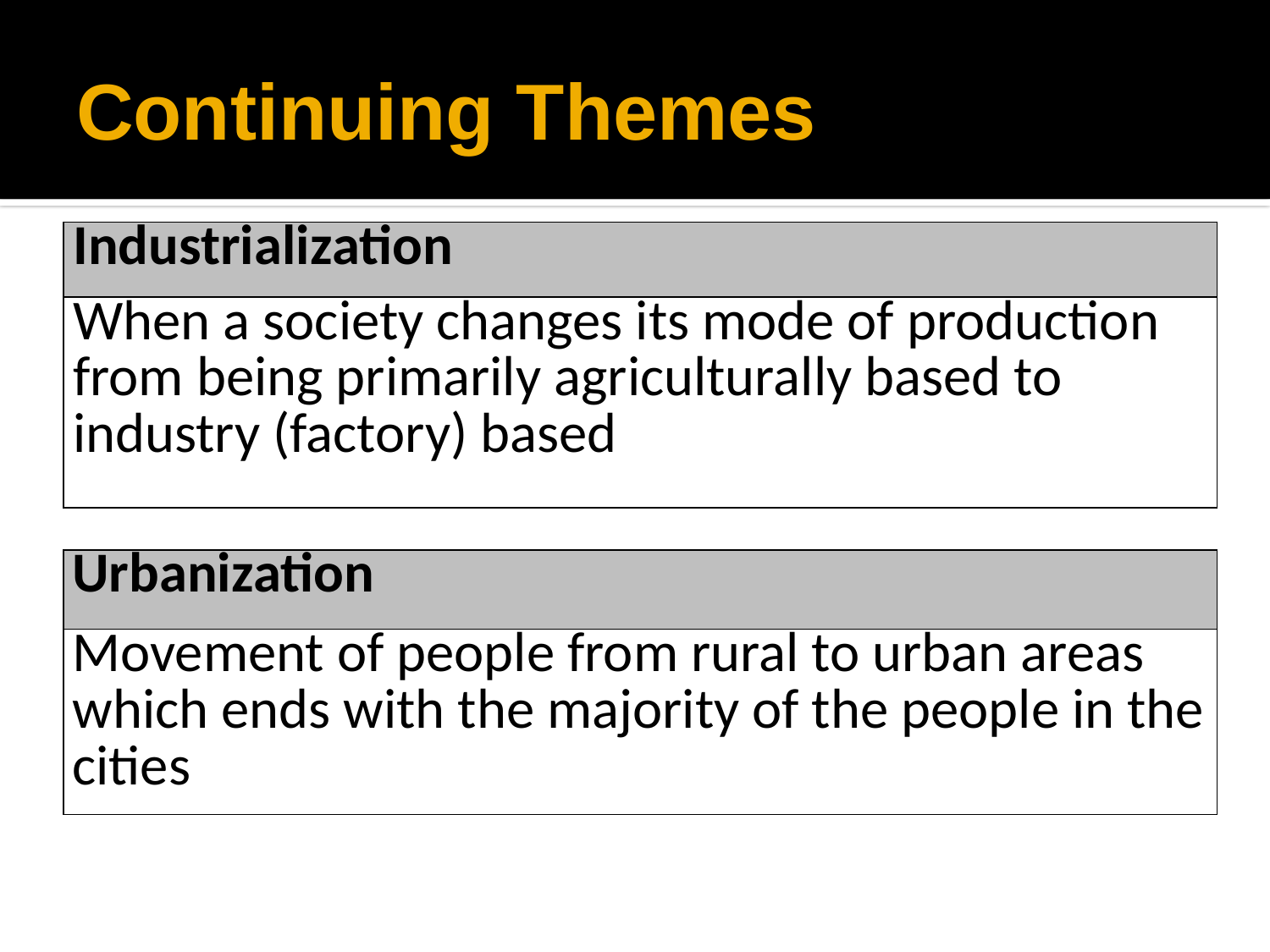

# Continuing Themes
| Industrialization |
| --- |
| When a society changes its mode of production from being primarily agriculturally based to industry (factory) based |

| Urbanization |
| --- |
| Movement of people from rural to urban areas which ends with the majority of the people in the cities |